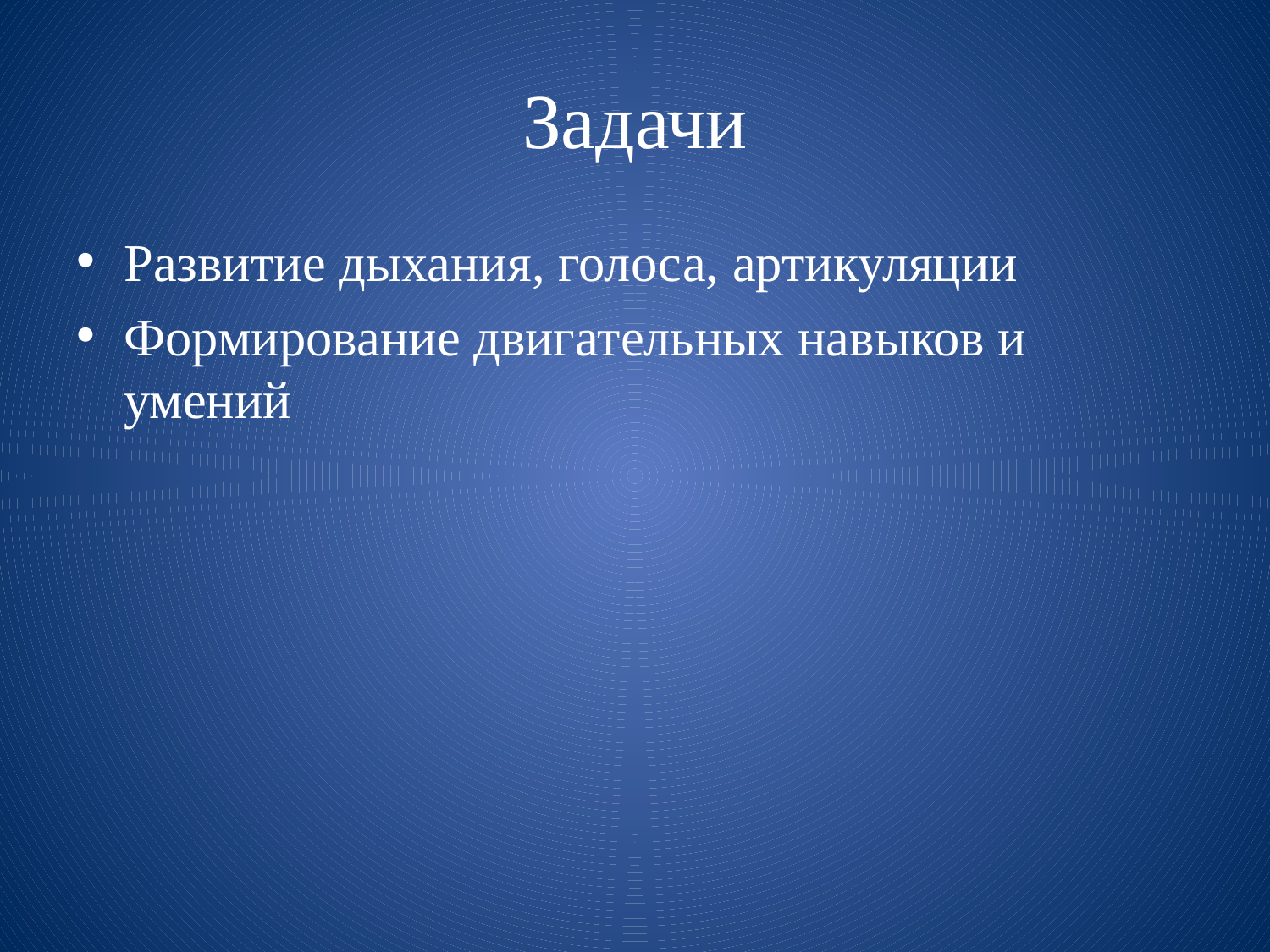

# Задачи
Развитие дыхания, голоса, артикуляции
Формирование двигательных навыков и умений